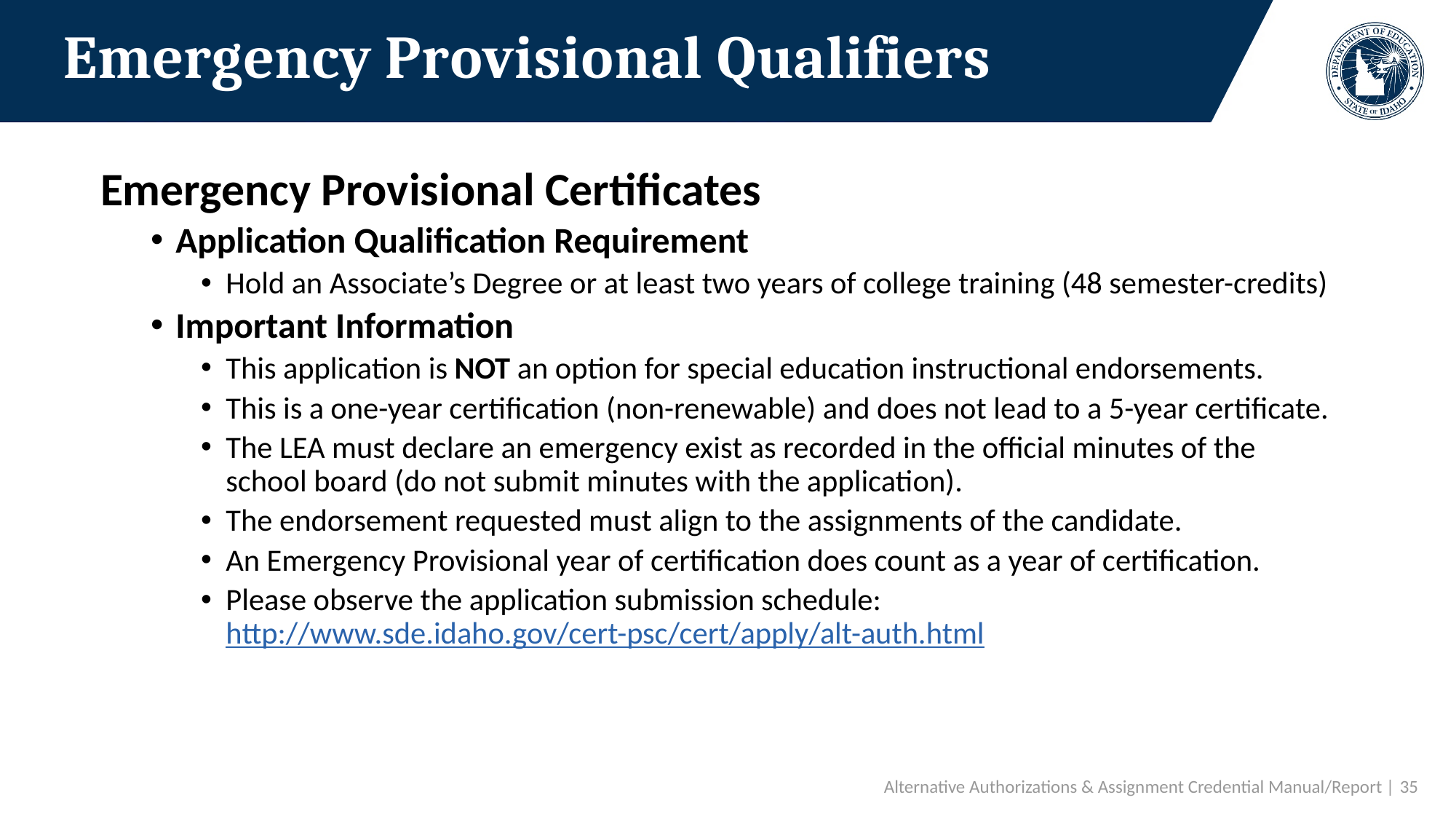

# Emergency Provisional Qualifiers
Emergency Provisional Certificates
Application Qualification Requirement
Hold an Associate’s Degree or at least two years of college training (48 semester-credits)
Important Information
This application is NOT an option for special education instructional endorsements.
This is a one-year certification (non-renewable) and does not lead to a 5-year certificate.
The LEA must declare an emergency exist as recorded in the official minutes of the school board (do not submit minutes with the application).
The endorsement requested must align to the assignments of the candidate.
An Emergency Provisional year of certification does count as a year of certification.
Please observe the application submission schedule: http://www.sde.idaho.gov/cert-psc/cert/apply/alt-auth.html

Alternative Authorizations & Assignment Credential Manual/Report | 35